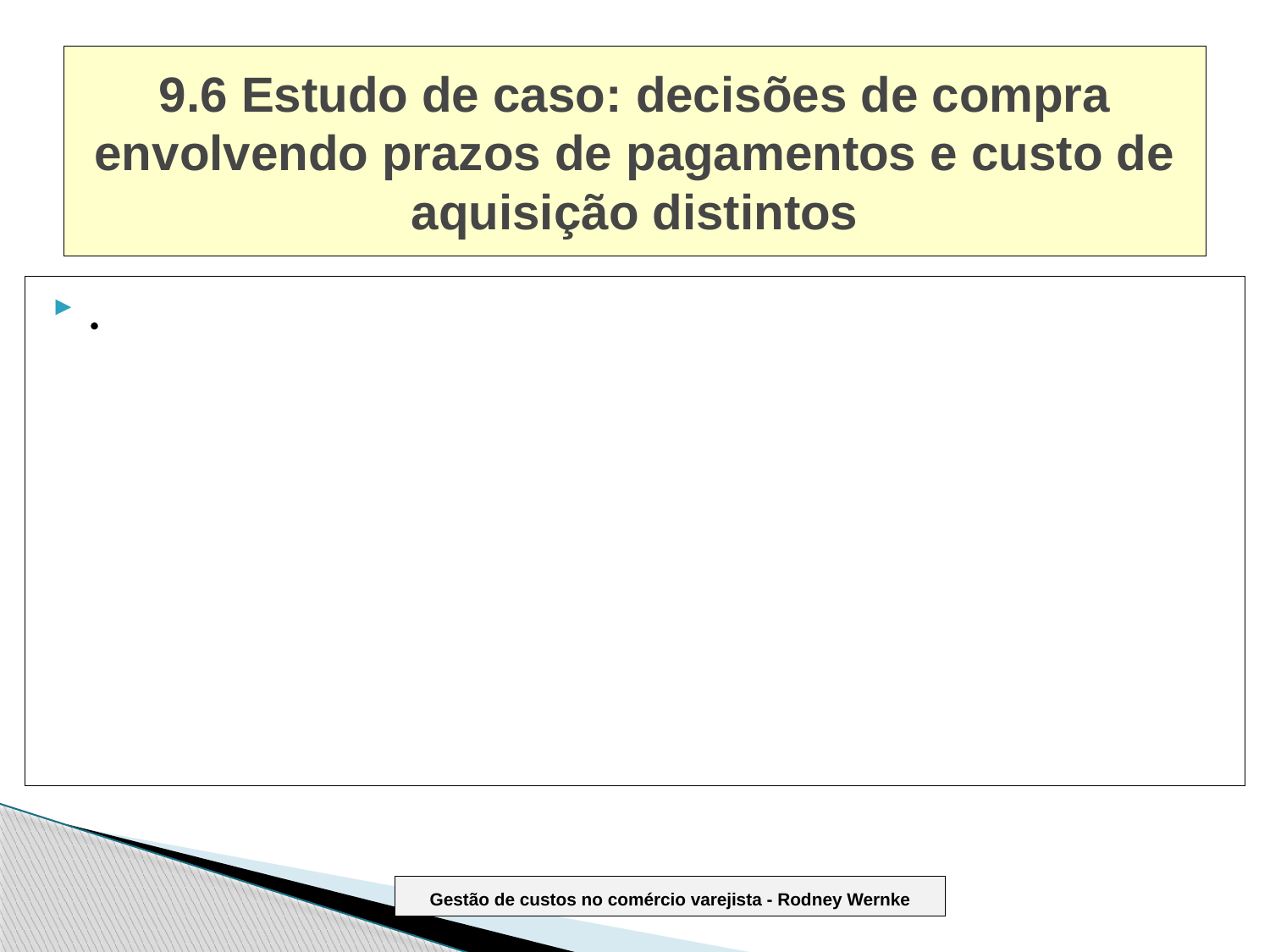

# 9.6 Estudo de caso: decisões de compra envolvendo prazos de pagamentos e custo de aquisição distintos
.

Gestão de custos no comércio varejista - Rodney Wernke